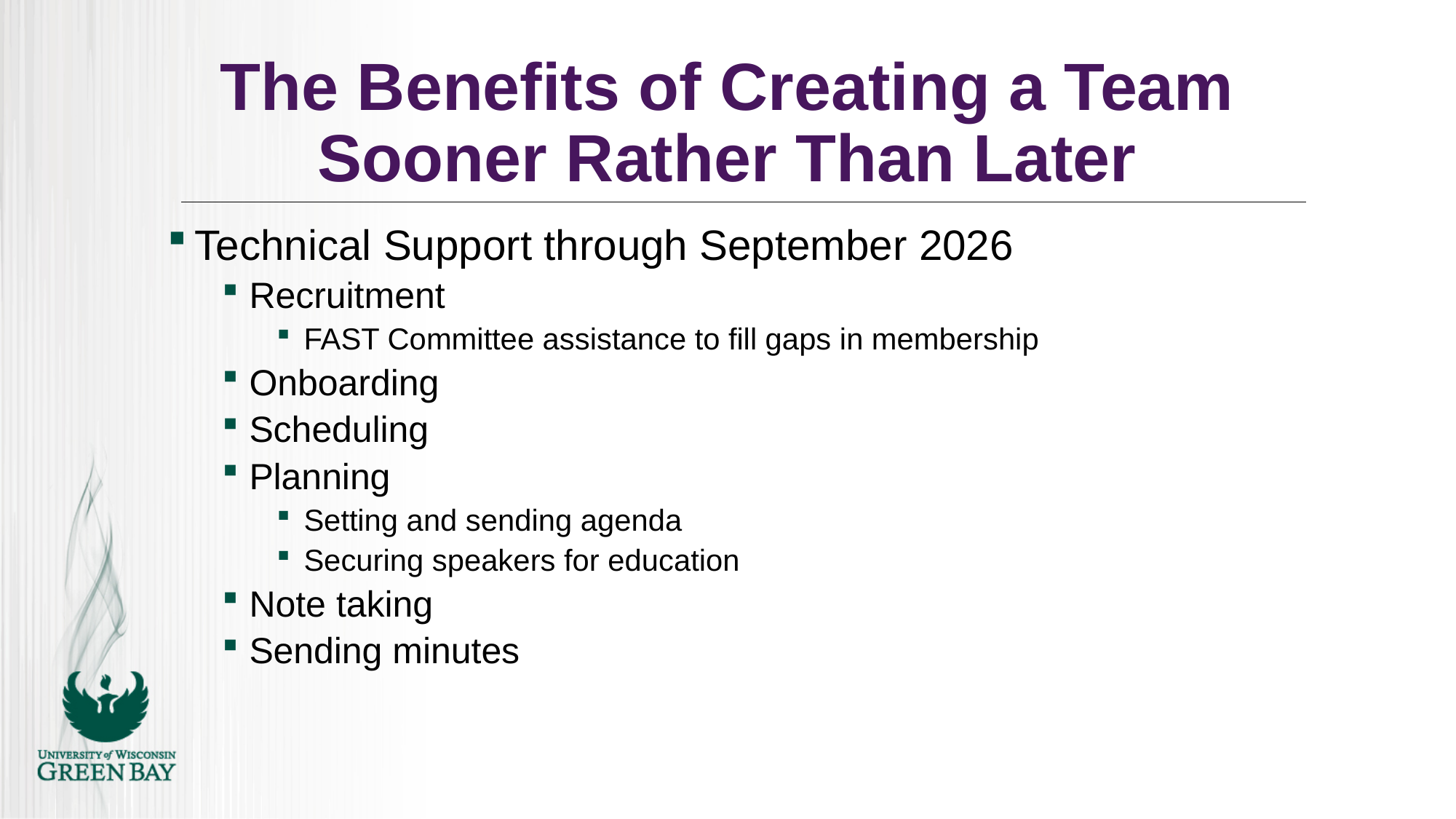

# The Benefits of Creating a Team Sooner Rather Than Later
Technical Support through September 2026
Recruitment
FAST Committee assistance to fill gaps in membership
Onboarding
Scheduling
Planning
Setting and sending agenda
Securing speakers for education
Note taking
Sending minutes